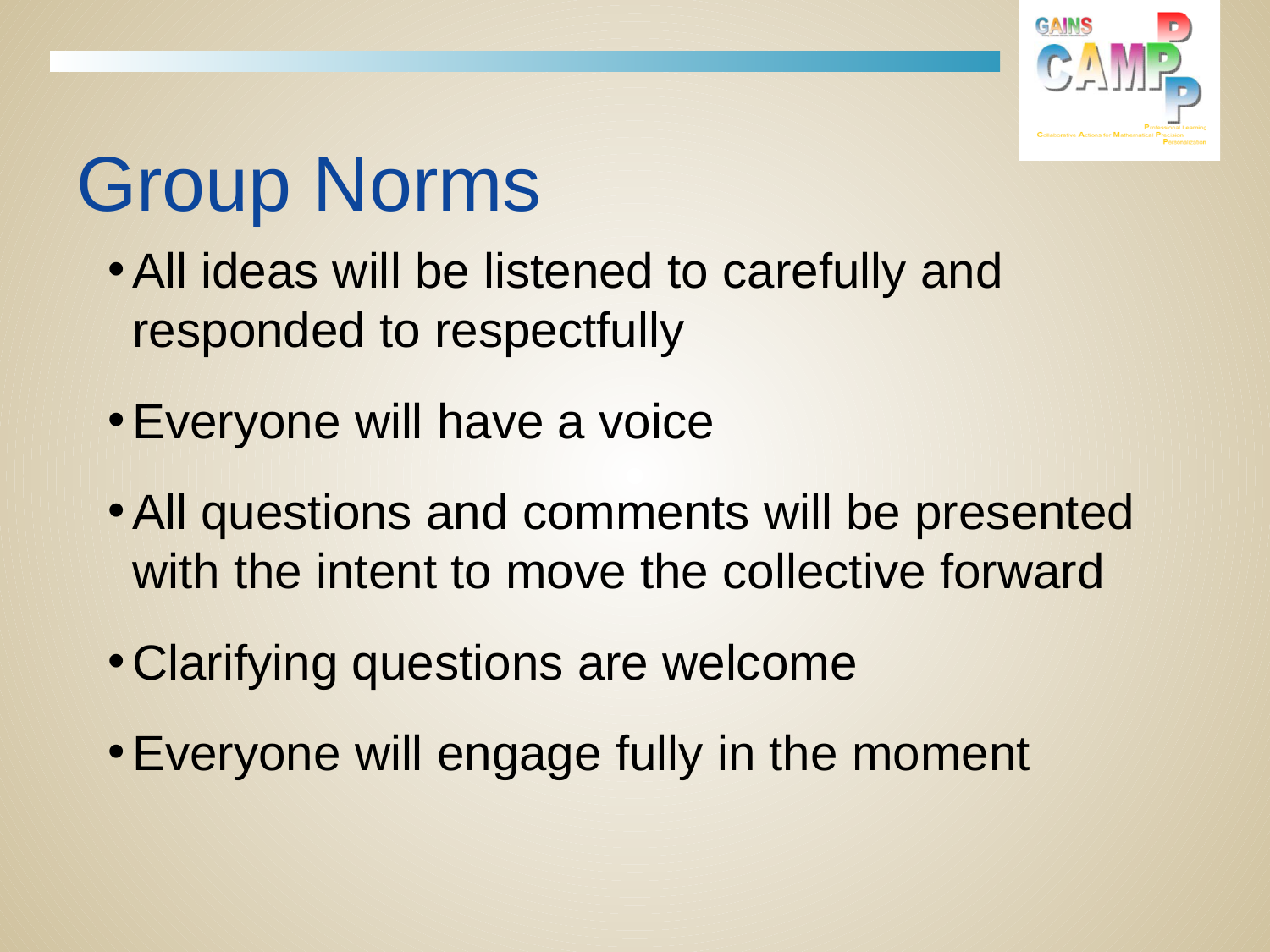

# Group Norms
All ideas will be listened to carefully and responded to respectfully
Everyone will have a voice
All questions and comments will be presented with the intent to move the collective forward
Clarifying questions are welcome
Everyone will engage fully in the moment